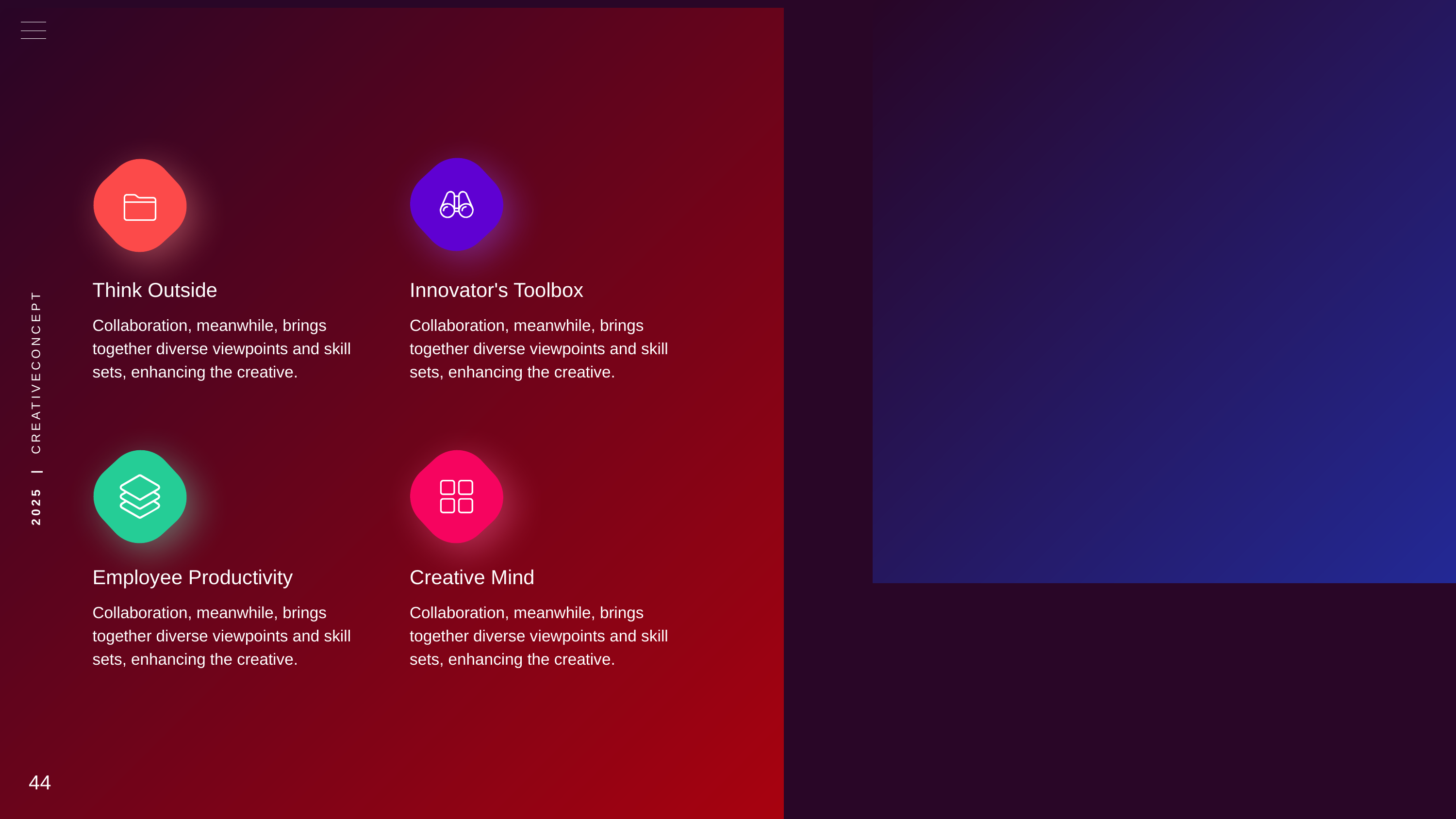

Think Outside
Innovator's Toolbox
Collaboration, meanwhile, brings together diverse viewpoints and skill sets, enhancing the creative.
Collaboration, meanwhile, brings together diverse viewpoints and skill sets, enhancing the creative.

Employee Productivity
Creative Mind
Collaboration, meanwhile, brings together diverse viewpoints and skill sets, enhancing the creative.
Collaboration, meanwhile, brings together diverse viewpoints and skill sets, enhancing the creative.